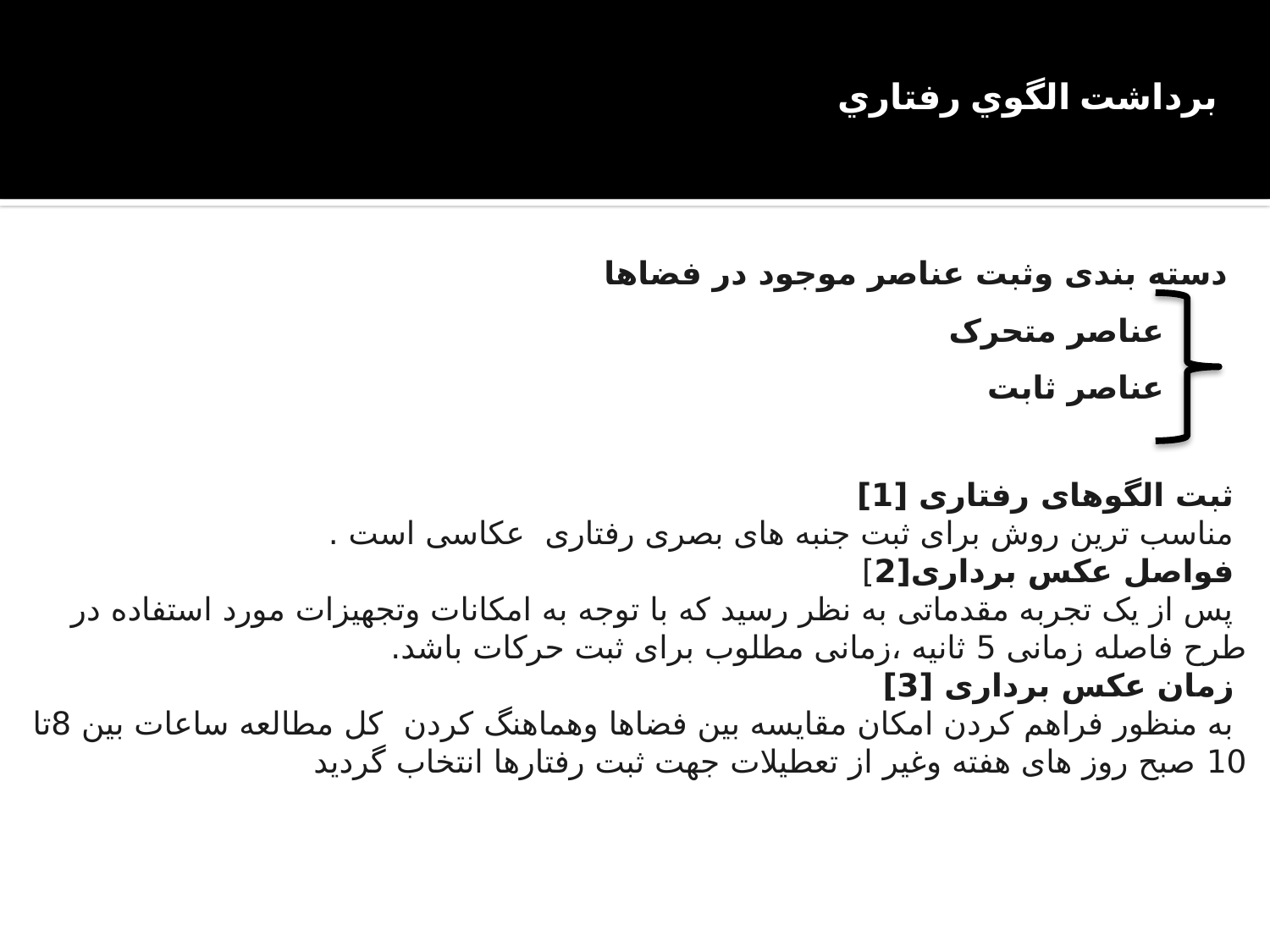

برداشت الگوي رفتاري
دسته بندی وثبت عناصر موجود در فضاها
عناصر متحرک
عناصر ثابت

ثبت الگوهای رفتاری [1]
مناسب ترین روش برای ثبت جنبه های بصری رفتاری  عکاسی است .
فواصل عکس برداری[2]
پس از یک تجربه مقدماتی به نظر رسید که با توجه به امکانات وتجهیزات مورد استفاده در طرح فاصله زمانی 5 ثانیه ،زمانی مطلوب برای ثبت حرکات باشد.
زمان عکس برداری [3]
به منظور فراهم کردن امکان مقایسه بین فضاها وهماهنگ کردن  کل مطالعه ساعات بین 8تا 10 صبح روز های هفته وغیر از تعطیلات جهت ثبت رفتارها انتخاب گردید